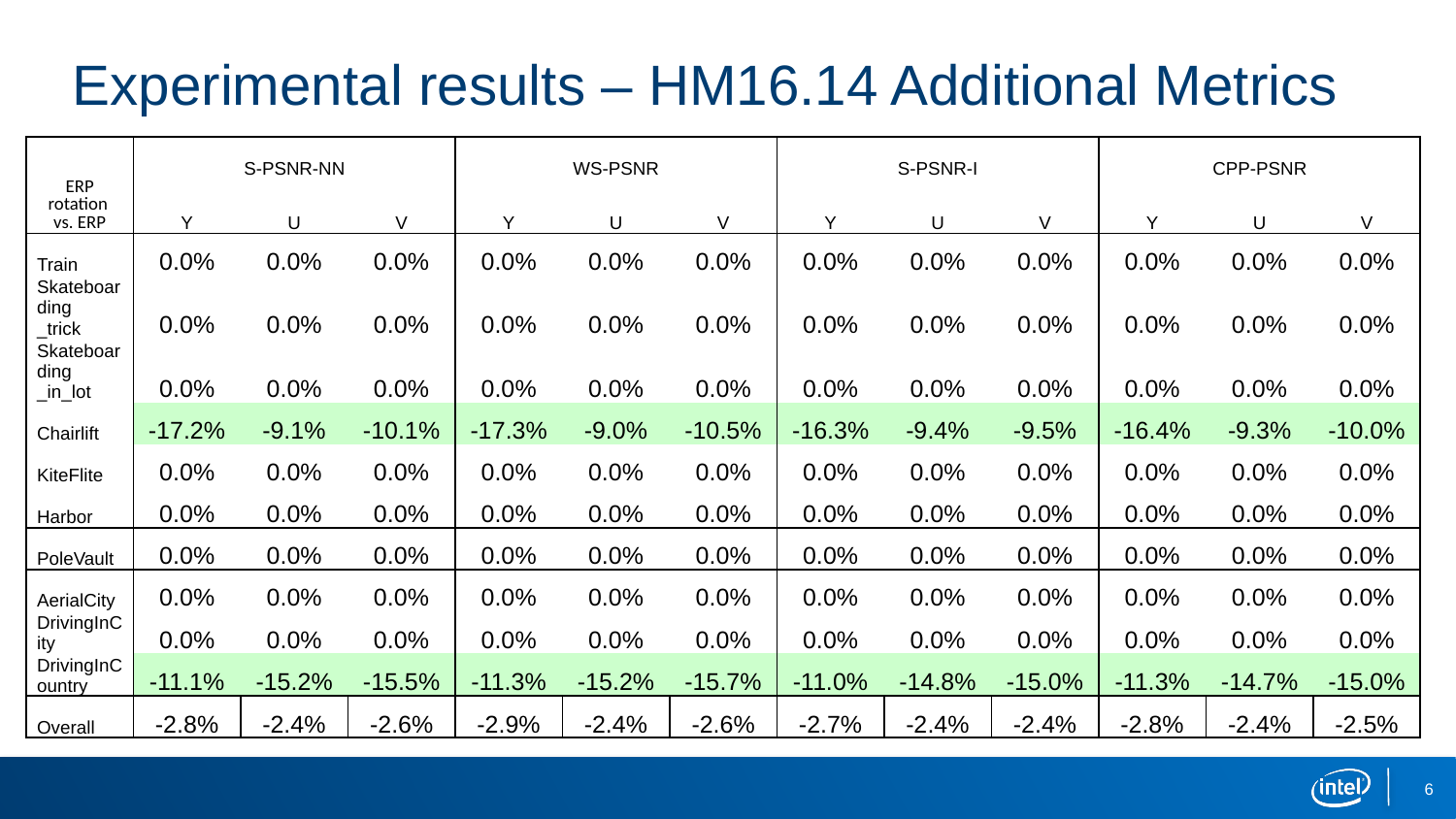

# Experimental results – HM16.14 Additional Metrics
| ERP rotation vs. ERP | S-PSNR-NN |  |  | WS-PSNR |  |  | S-PSNR-I |  |  | CPP-PSNR |  |  |
| --- | --- | --- | --- | --- | --- | --- | --- | --- | --- | --- | --- | --- |
|  | Y | U | V | Y | U | V | Y | U | V | Y | U | V |
| Train | 0.0% | 0.0% | 0.0% | 0.0% | 0.0% | 0.0% | 0.0% | 0.0% | 0.0% | 0.0% | 0.0% | 0.0% |
| Skateboarding \_trick | 0.0% | 0.0% | 0.0% | 0.0% | 0.0% | 0.0% | 0.0% | 0.0% | 0.0% | 0.0% | 0.0% | 0.0% |
| Skateboarding \_in\_lot | 0.0% | 0.0% | 0.0% | 0.0% | 0.0% | 0.0% | 0.0% | 0.0% | 0.0% | 0.0% | 0.0% | 0.0% |
| Chairlift | -17.2% | -9.1% | -10.1% | -17.3% | -9.0% | -10.5% | -16.3% | -9.4% | -9.5% | -16.4% | -9.3% | -10.0% |
| KiteFlite | 0.0% | 0.0% | 0.0% | 0.0% | 0.0% | 0.0% | 0.0% | 0.0% | 0.0% | 0.0% | 0.0% | 0.0% |
| Harbor | 0.0% | 0.0% | 0.0% | 0.0% | 0.0% | 0.0% | 0.0% | 0.0% | 0.0% | 0.0% | 0.0% | 0.0% |
| PoleVault | 0.0% | 0.0% | 0.0% | 0.0% | 0.0% | 0.0% | 0.0% | 0.0% | 0.0% | 0.0% | 0.0% | 0.0% |
| AerialCity | 0.0% | 0.0% | 0.0% | 0.0% | 0.0% | 0.0% | 0.0% | 0.0% | 0.0% | 0.0% | 0.0% | 0.0% |
| DrivingInCity | 0.0% | 0.0% | 0.0% | 0.0% | 0.0% | 0.0% | 0.0% | 0.0% | 0.0% | 0.0% | 0.0% | 0.0% |
| DrivingInCountry | -11.1% | -15.2% | -15.5% | -11.3% | -15.2% | -15.7% | -11.0% | -14.8% | -15.0% | -11.3% | -14.7% | -15.0% |
| Overall | -2.8% | -2.4% | -2.6% | -2.9% | -2.4% | -2.6% | -2.7% | -2.4% | -2.4% | -2.8% | -2.4% | -2.5% |
6